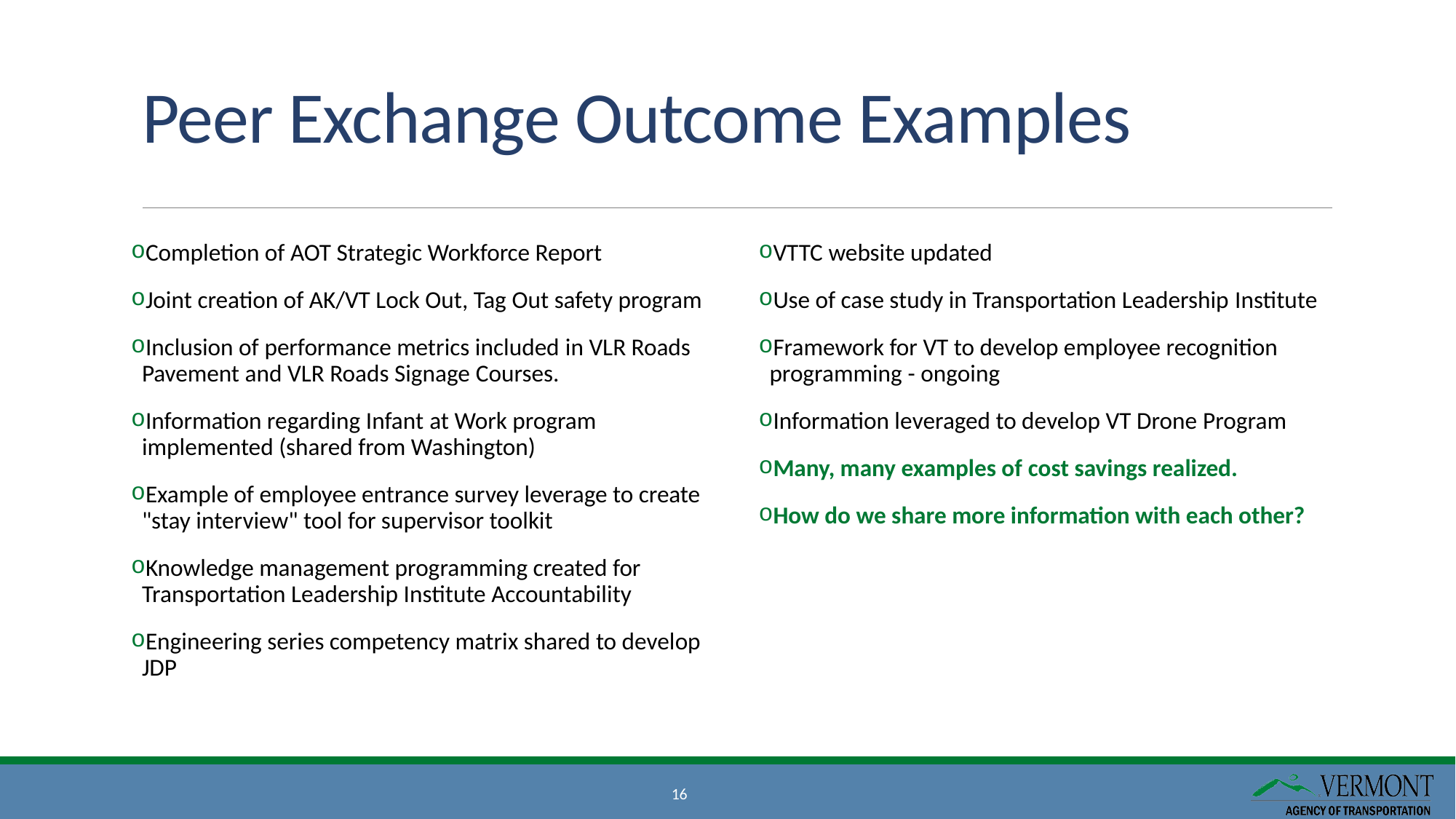

# Peer Exchange Outcome Examples
Completion of AOT Strategic Workforce Report
Joint creation of AK/VT Lock Out, Tag Out safety program
Inclusion of performance metrics included in VLR Roads Pavement and VLR Roads Signage Courses.
Information regarding Infant at Work program
implemented (shared from Washington)
Example of employee entrance survey leverage to create "stay interview" tool for supervisor toolkit
Knowledge management programming created for Transportation Leadership Institute Accountability
Engineering series competency matrix shared to develop JDP
VTTC website updated
Use of case study in Transportation Leadership Institute
Framework for VT to develop employee recognition programming - ongoing
Information leveraged to develop VT Drone Program
Many, many examples of cost savings realized.
How do we share more information with each other?
16